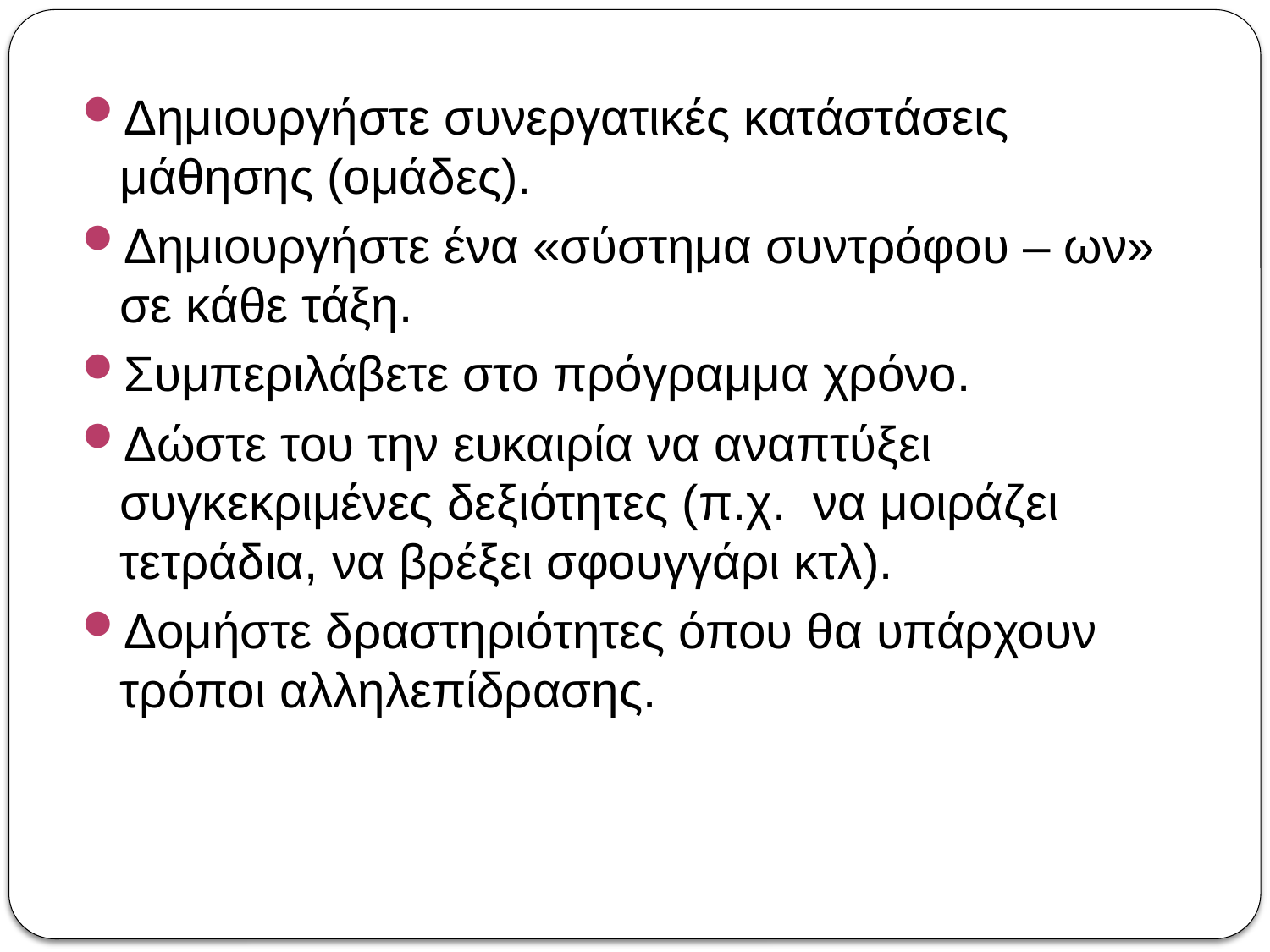

Δημιουργήστε συνεργατικές κατάστάσεις μάθησης (ομάδες).
Δημιουργήστε ένα «σύστημα συντρόφου – ων» σε κάθε τάξη.
Συμπεριλάβετε στο πρόγραμμα χρόνο.
Δώστε του την ευκαιρία να αναπτύξει συγκεκριμένες δεξιότητες (π.χ.  να μοιράζει τετράδια, να βρέξει σφουγγάρι κτλ).
Δομήστε δραστηριότητες όπου θα υπάρχουν τρόποι αλληλεπίδρασης.